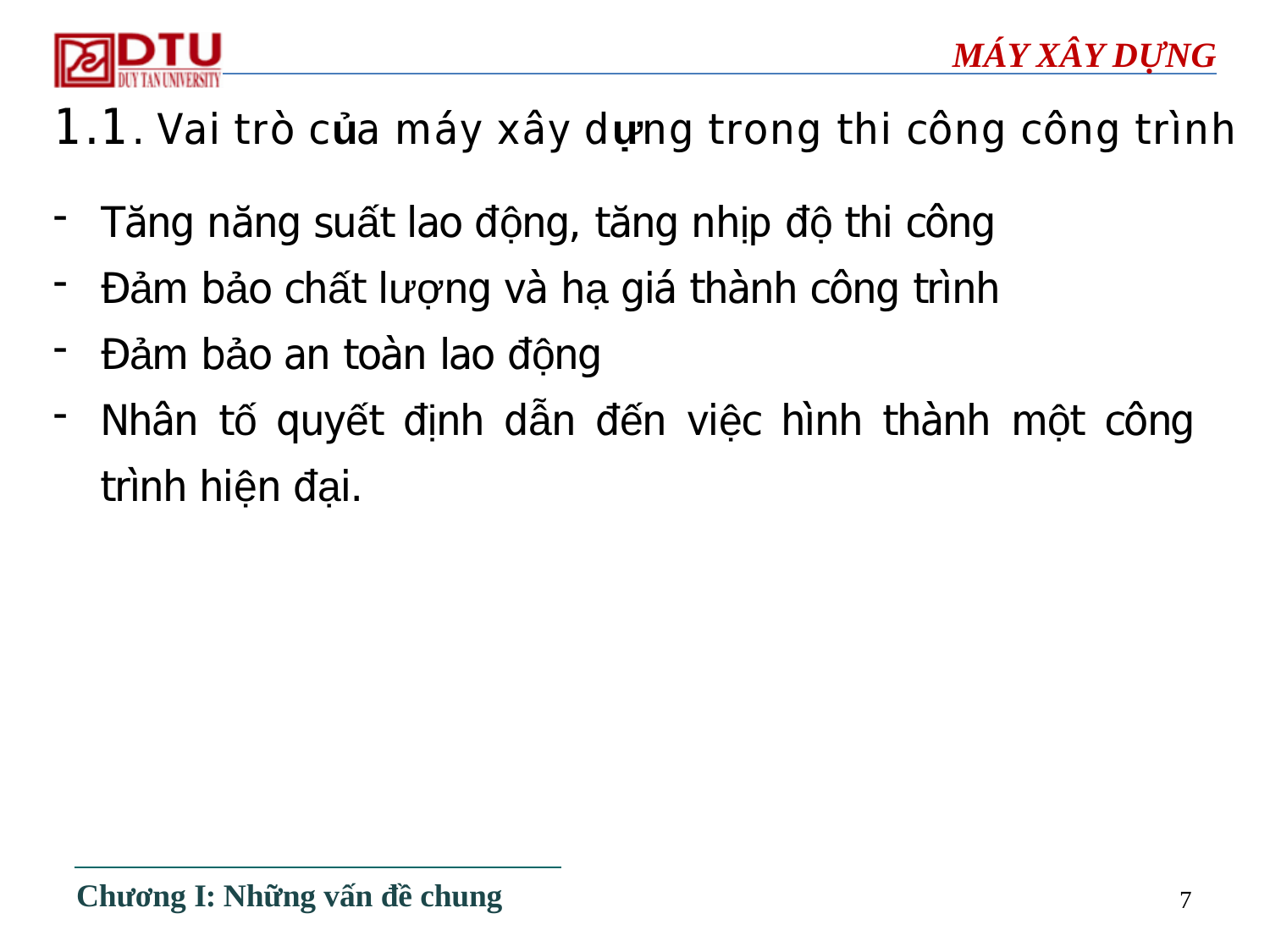

# MÁY XÂY DỰNG
1.1. Vai trò của máy xây dựng trong thi công công trình
Tăng năng suất lao động, tăng nhịp độ thi công
Đảm bảo chất lượng và hạ giá thành công trình
Đảm bảo an toàn lao động
Nhân tố quyết định dẫn đến việc hình thành một công trình hiện đại.

Chương I: Những vấn đề chung
7